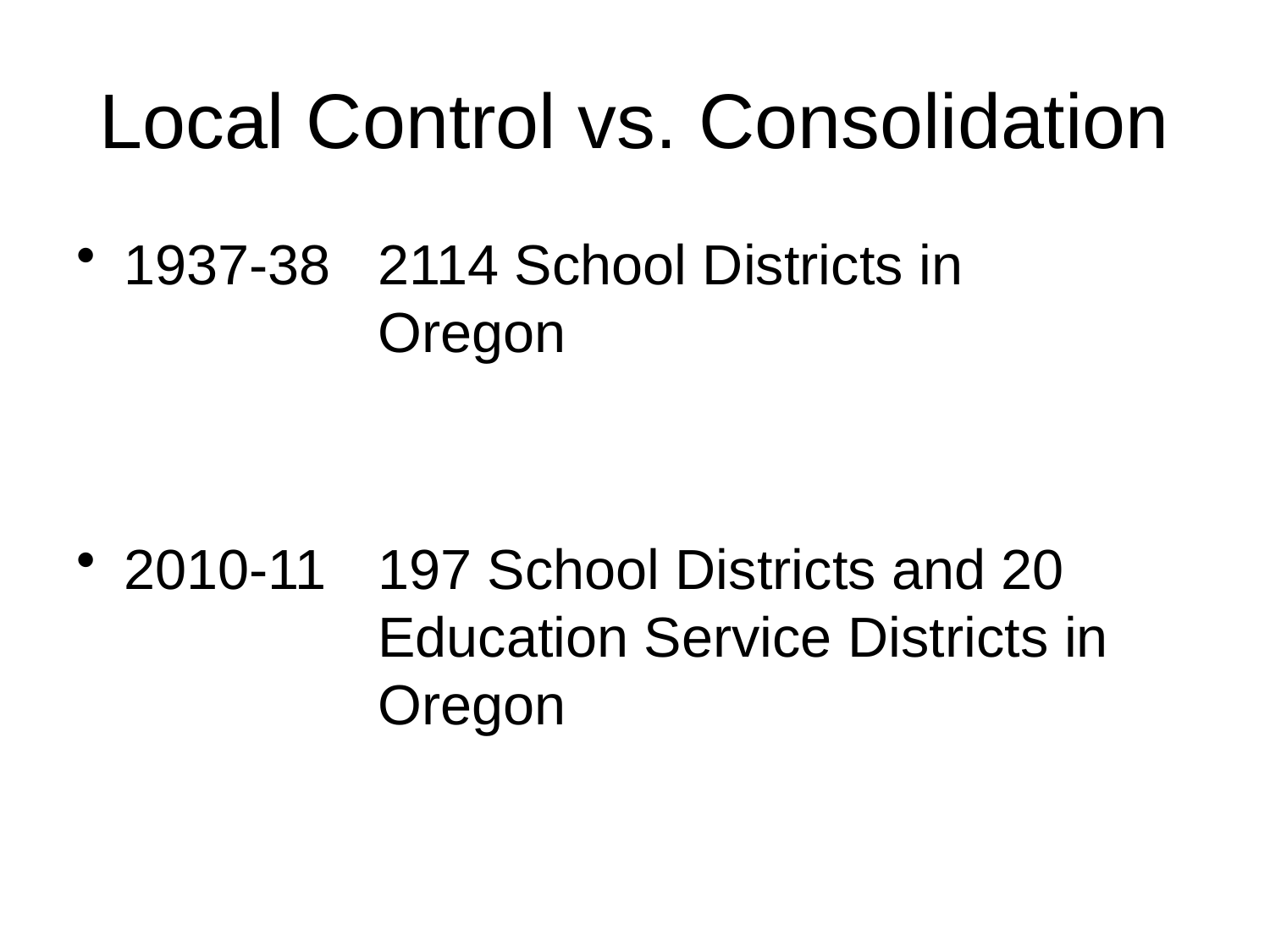

# Local Control vs. Consolidation
1937-38	2114 School Districts in 				Oregon

2010-11	197 School Districts and 20 			Education Service Districts in 			Oregon